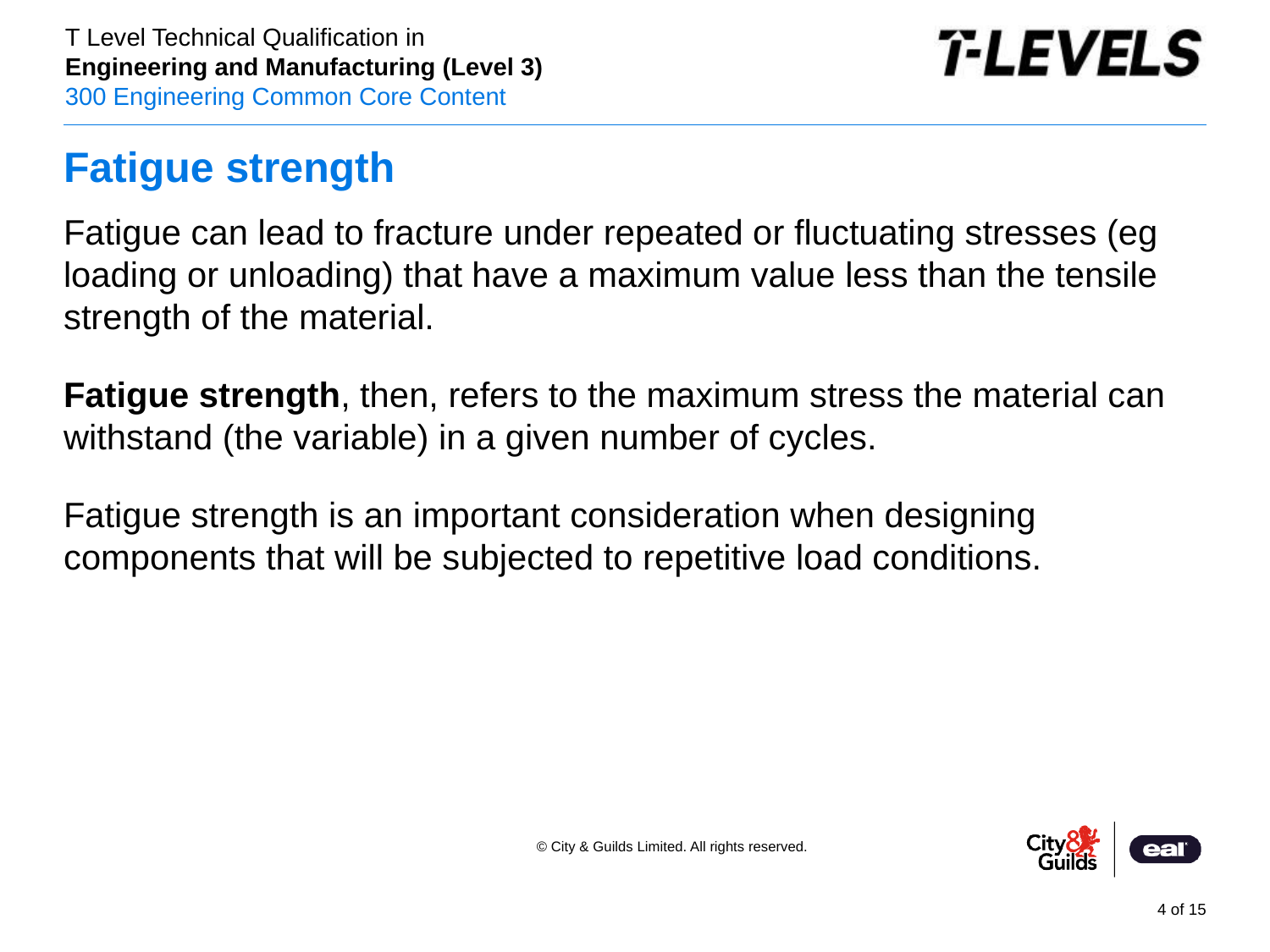

# Fatigue strength
Fatigue can lead to fracture under repeated or fluctuating stresses (eg loading or unloading) that have a maximum value less than the tensile strength of the material.
Fatigue strength, then, refers to the maximum stress the material can withstand (the variable) in a given number of cycles.
Fatigue strength is an important consideration when designing components that will be subjected to repetitive load conditions.